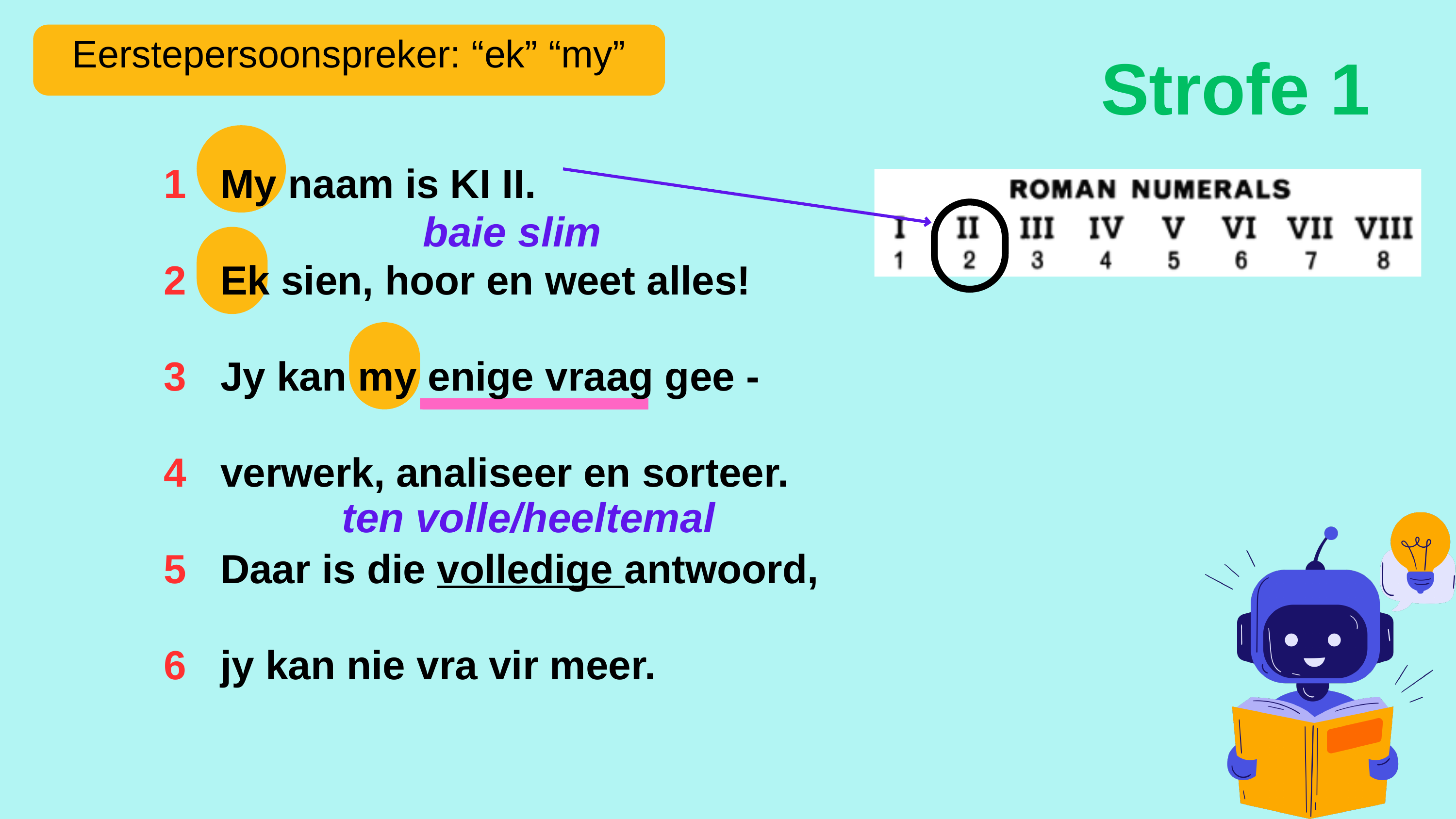

Eerstepersoonspreker: “ek” “my”
Strofe 1
1   My naam is KI II.
2   Ek sien, hoor en weet alles!
3   Jy kan my enige vraag gee -
4   verwerk, analiseer en sorteer.
5   Daar is die volledige antwoord,
6   jy kan nie vra vir meer.

baie slim

ten volle/heeltemal